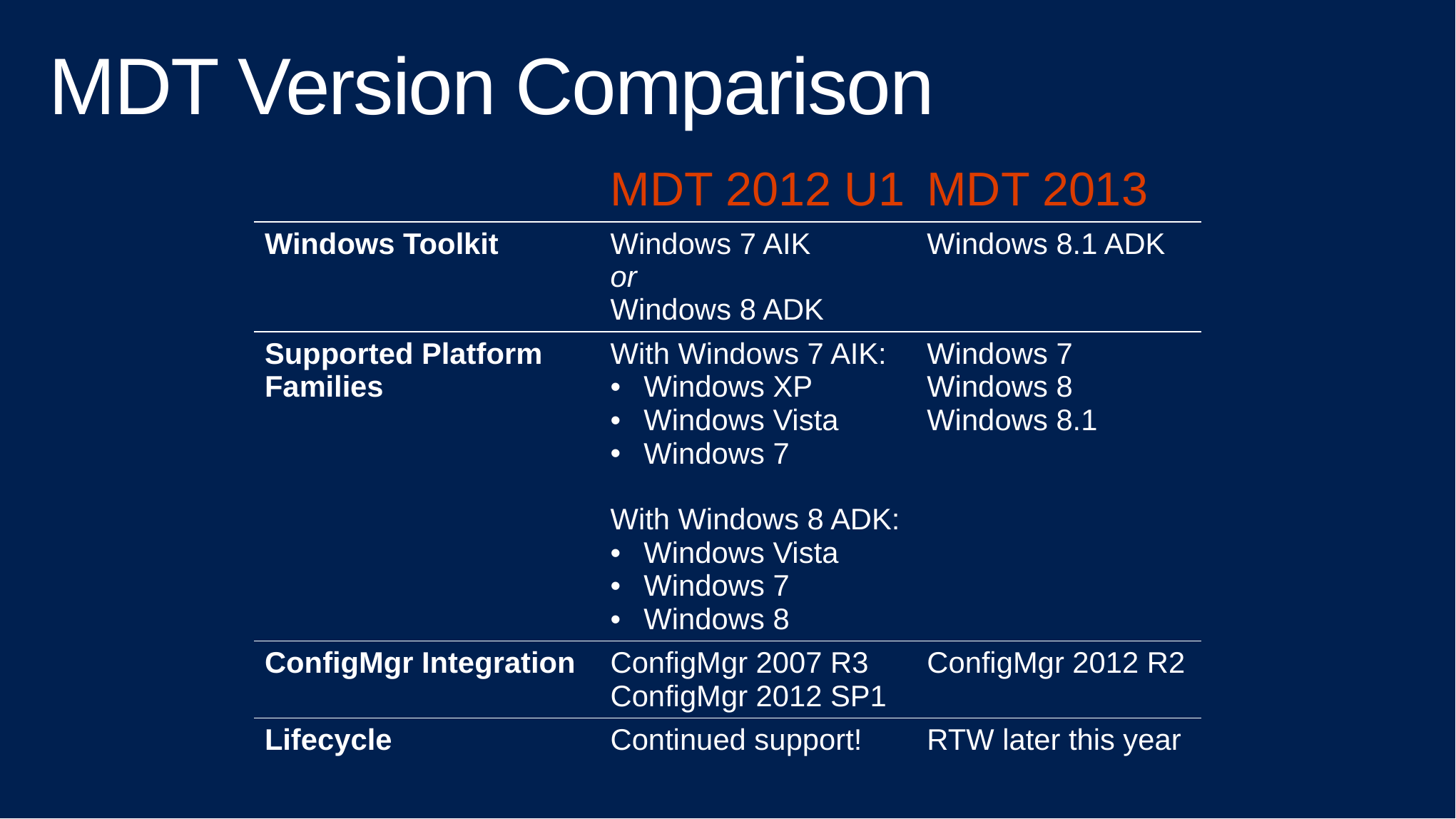

# MDT Version Comparison
|  | MDT 2012 U1 | MDT 2013 |
| --- | --- | --- |
| Windows Toolkit | Windows 7 AIK or Windows 8 ADK | Windows 8.1 ADK |
| Supported Platform Families | With Windows 7 AIK: Windows XP Windows Vista Windows 7 With Windows 8 ADK: Windows Vista Windows 7 Windows 8 | Windows 7 Windows 8 Windows 8.1 |
| ConfigMgr Integration | ConfigMgr 2007 R3 ConfigMgr 2012 SP1 | ConfigMgr 2012 R2 |
| Lifecycle | Continued support! | RTW later this year |